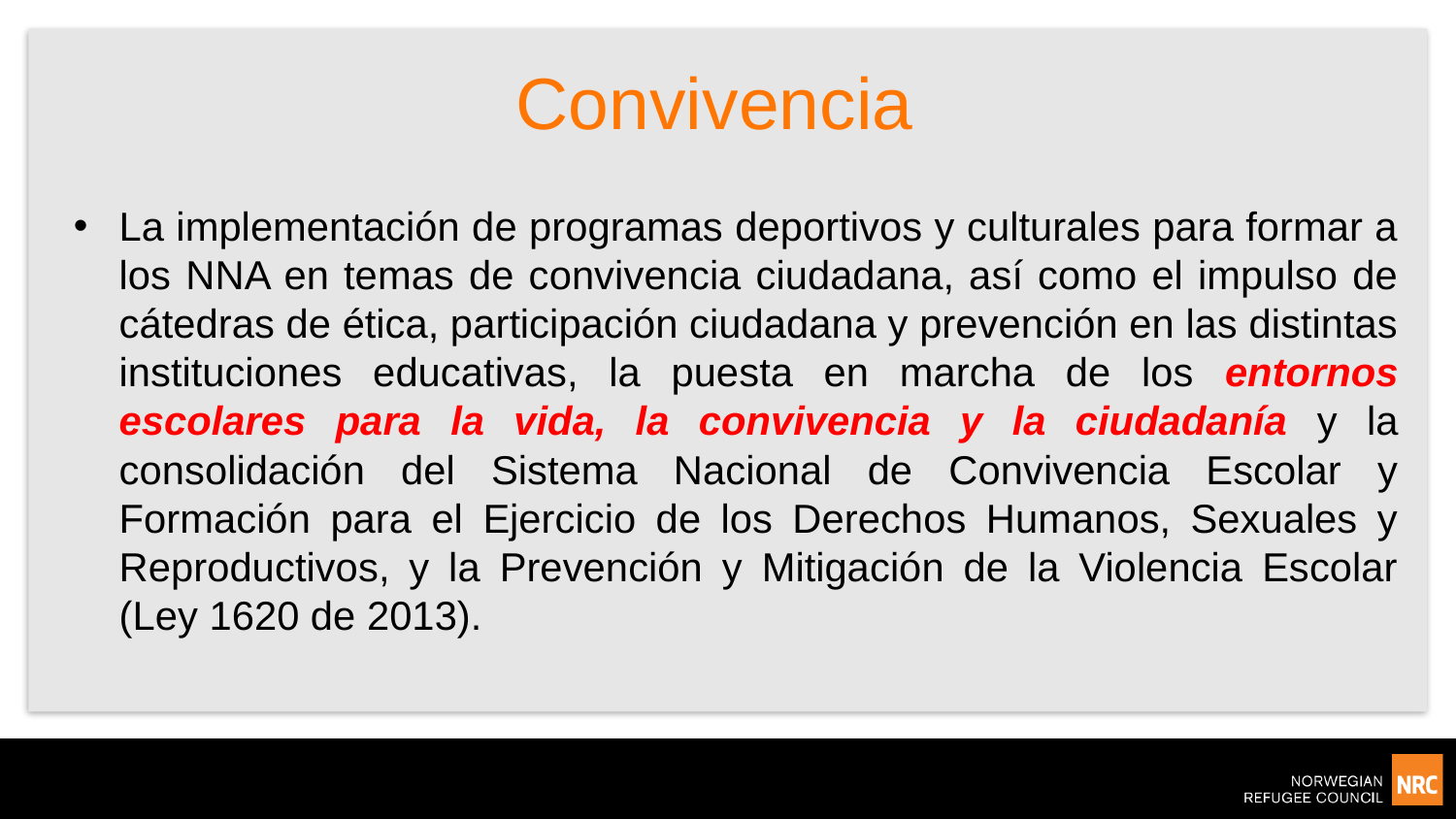

# Convivencia
La implementación de programas deportivos y culturales para formar a los NNA en temas de convivencia ciudadana, así como el impulso de cátedras de ética, participación ciudadana y prevención en las distintas instituciones educativas, la puesta en marcha de los entornos escolares para la vida, la convivencia y la ciudadanía y la consolidación del Sistema Nacional de Convivencia Escolar y Formación para el Ejercicio de los Derechos Humanos, Sexuales y Reproductivos, y la Prevención y Mitigación de la Violencia Escolar (Ley 1620 de 2013).